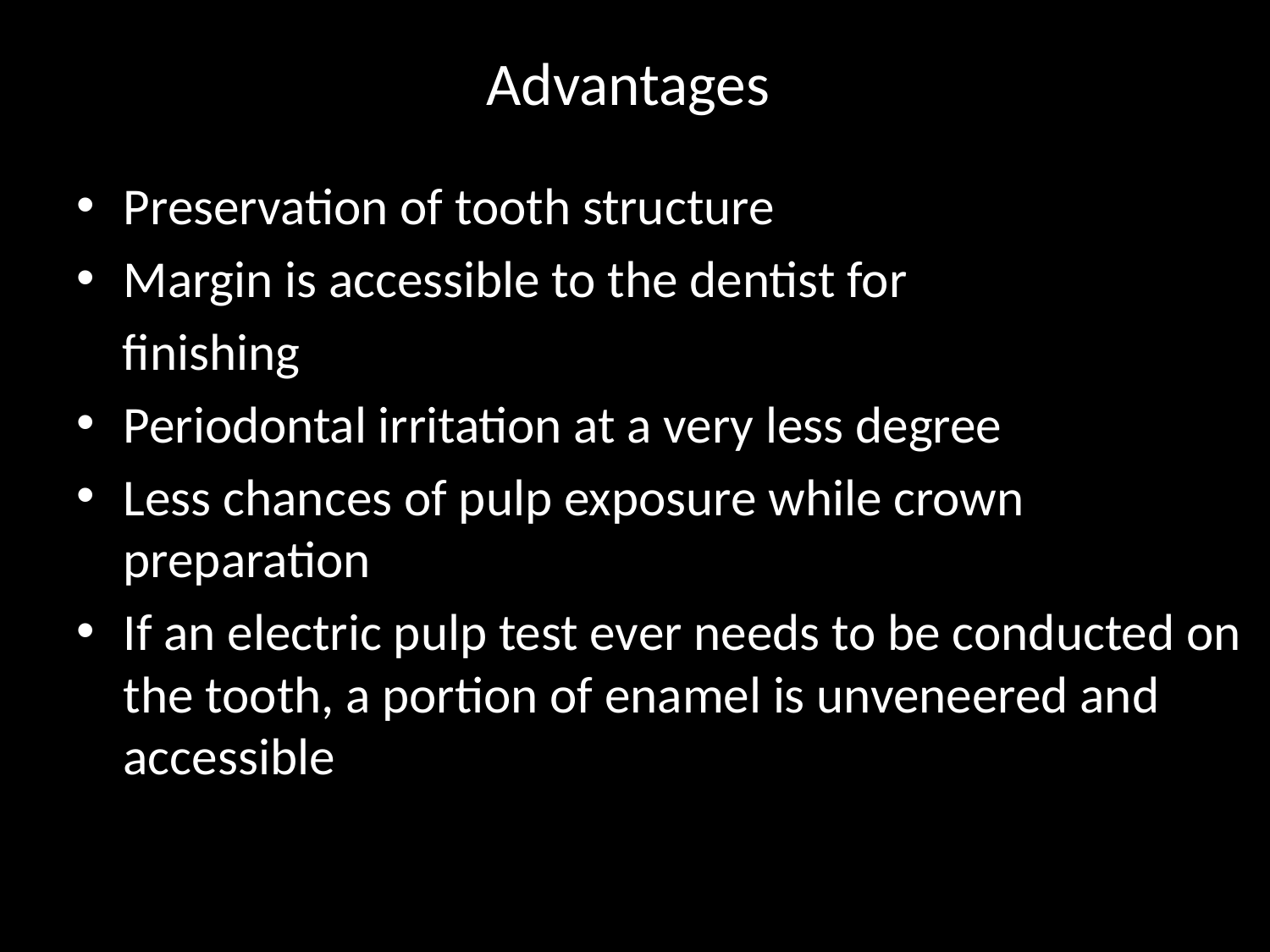

# Advantages
Preservation of tooth structure
Margin is accessible to the dentist for
    finishing
Periodontal irritation at a very less degree
Less chances of pulp exposure while crown preparation
If an electric pulp test ever needs to be conducted on the tooth, a portion of enamel is unveneered and accessible